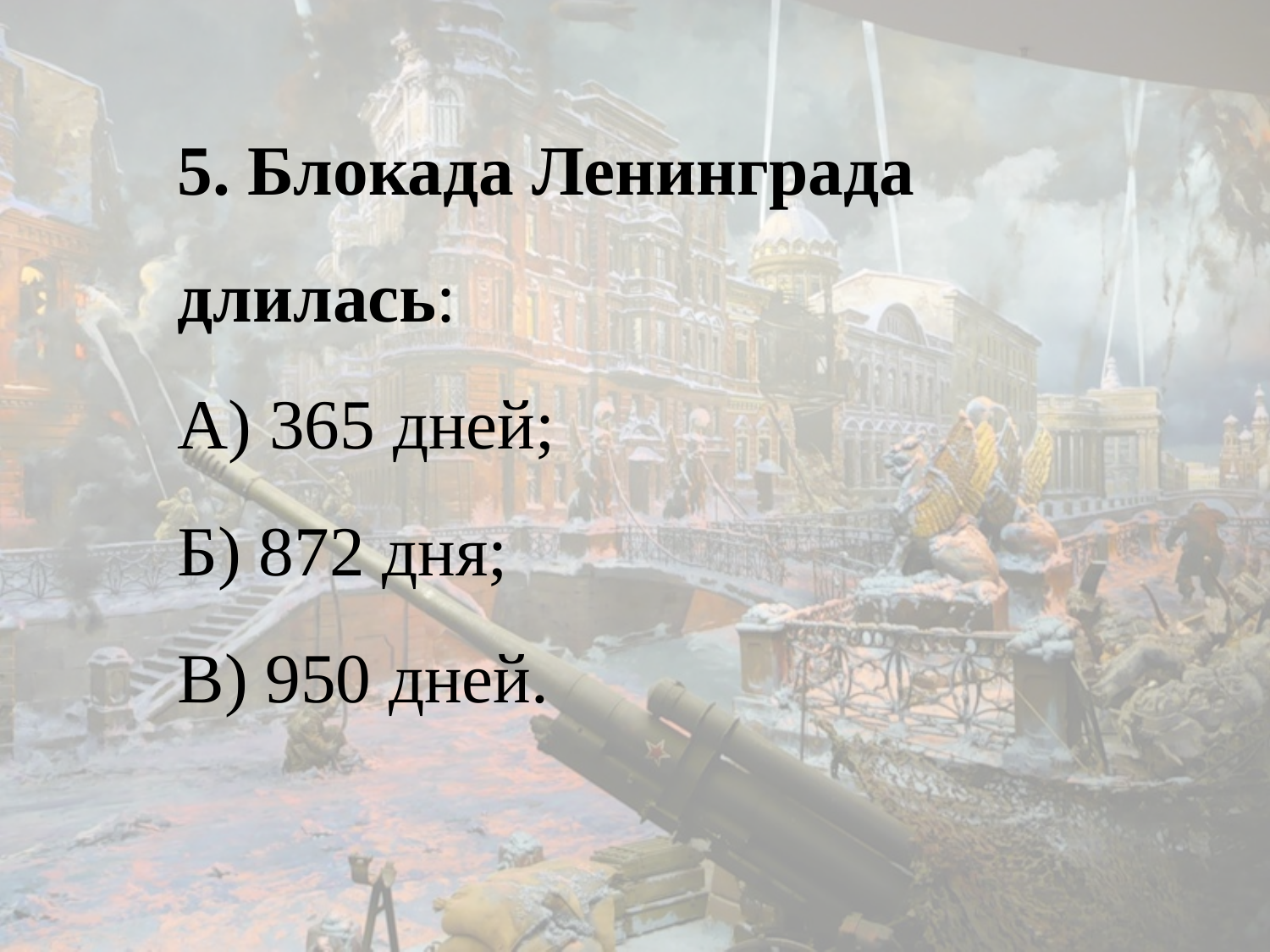

5. Блокада Ленинграда длилась:
А) 365 дней;
Б) 872 дня;
В) 950 дней.